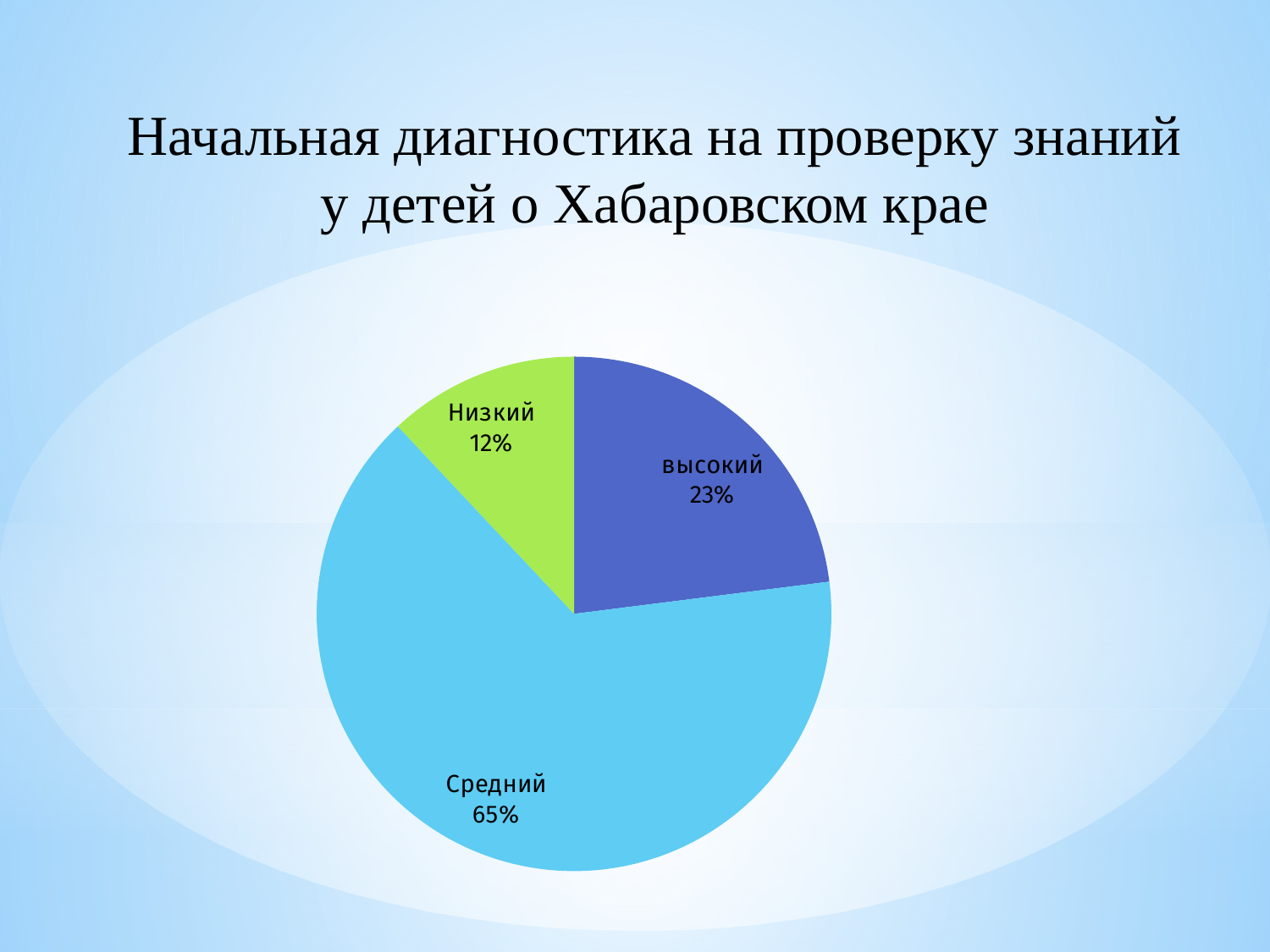

Начальная диагностика на проверку знаний у детей о Хабаровском крае

### Chart

| Category | % |
|---|---|
| высокий | 0.23 |
| Средний | 0.6500000000000008 |
| Низкий | 0.12000000000000002 |